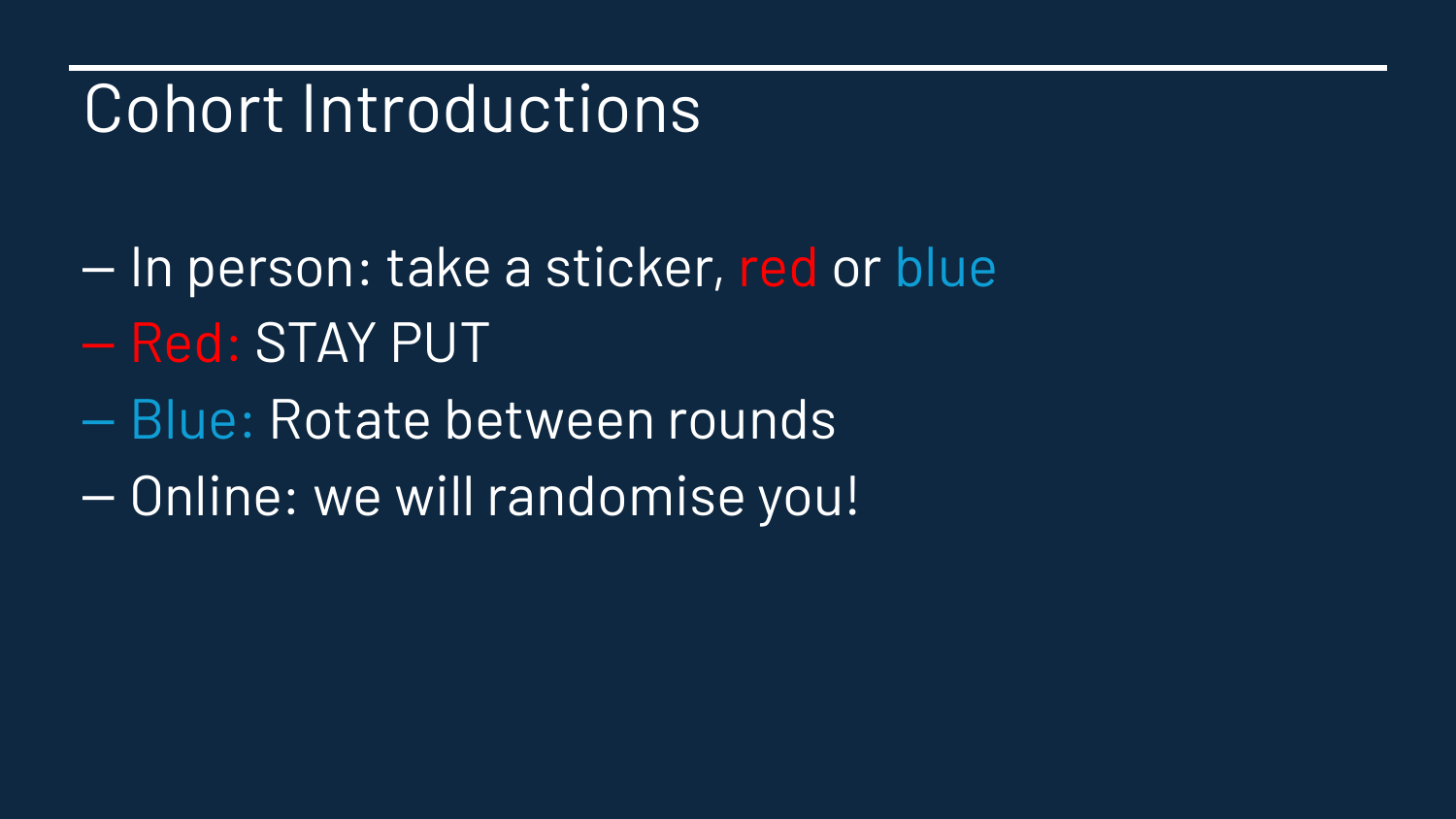

Cohort Introductions
In person: take a sticker, red or blue
Red: STAY PUT
Blue: Rotate between rounds
Online: we will randomise you!